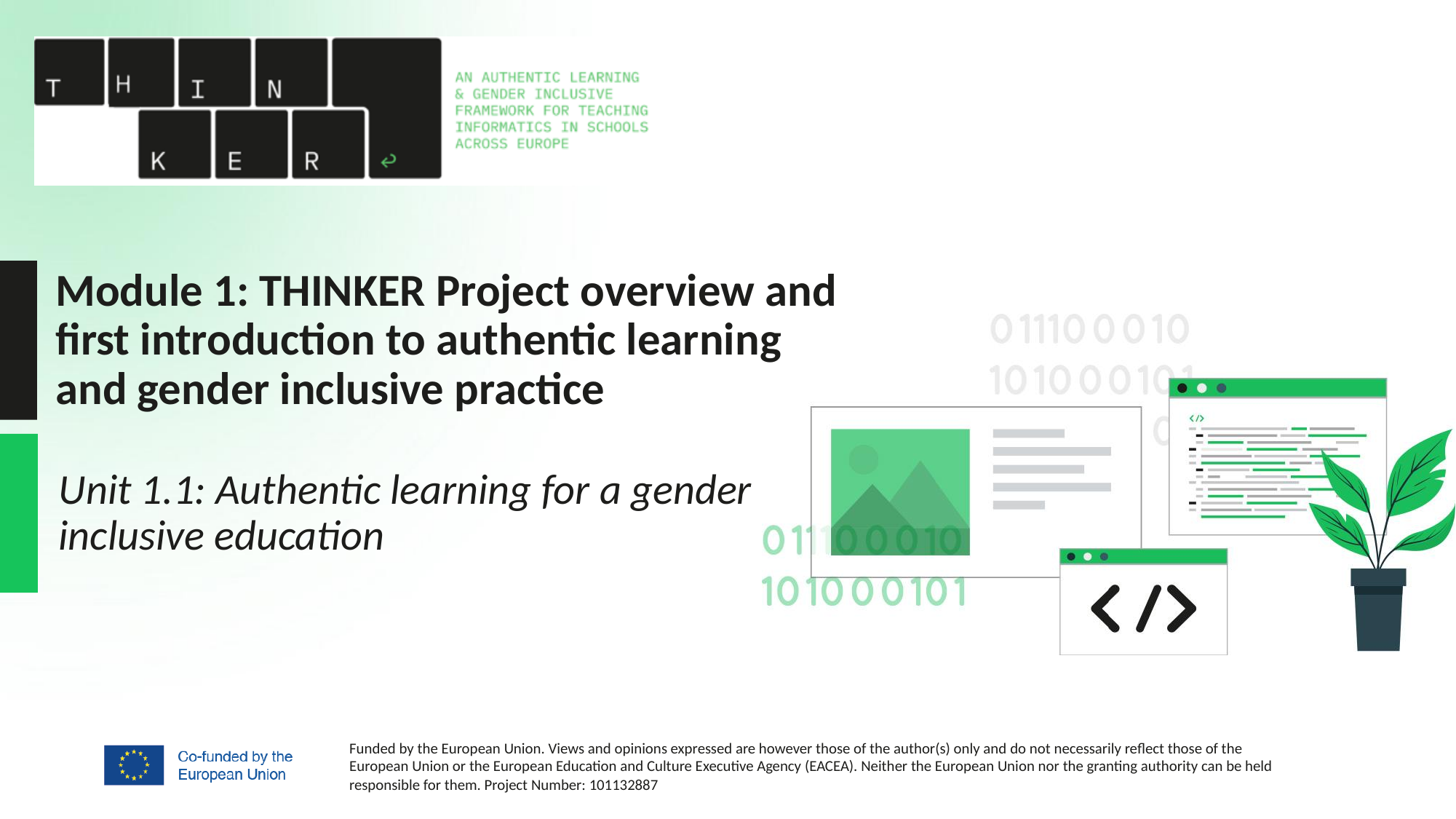

# Module 1: THINKER Project overview and first introduction to authentic learning and gender inclusive practice
Unit 1.1: Authentic learning for a gender inclusive education